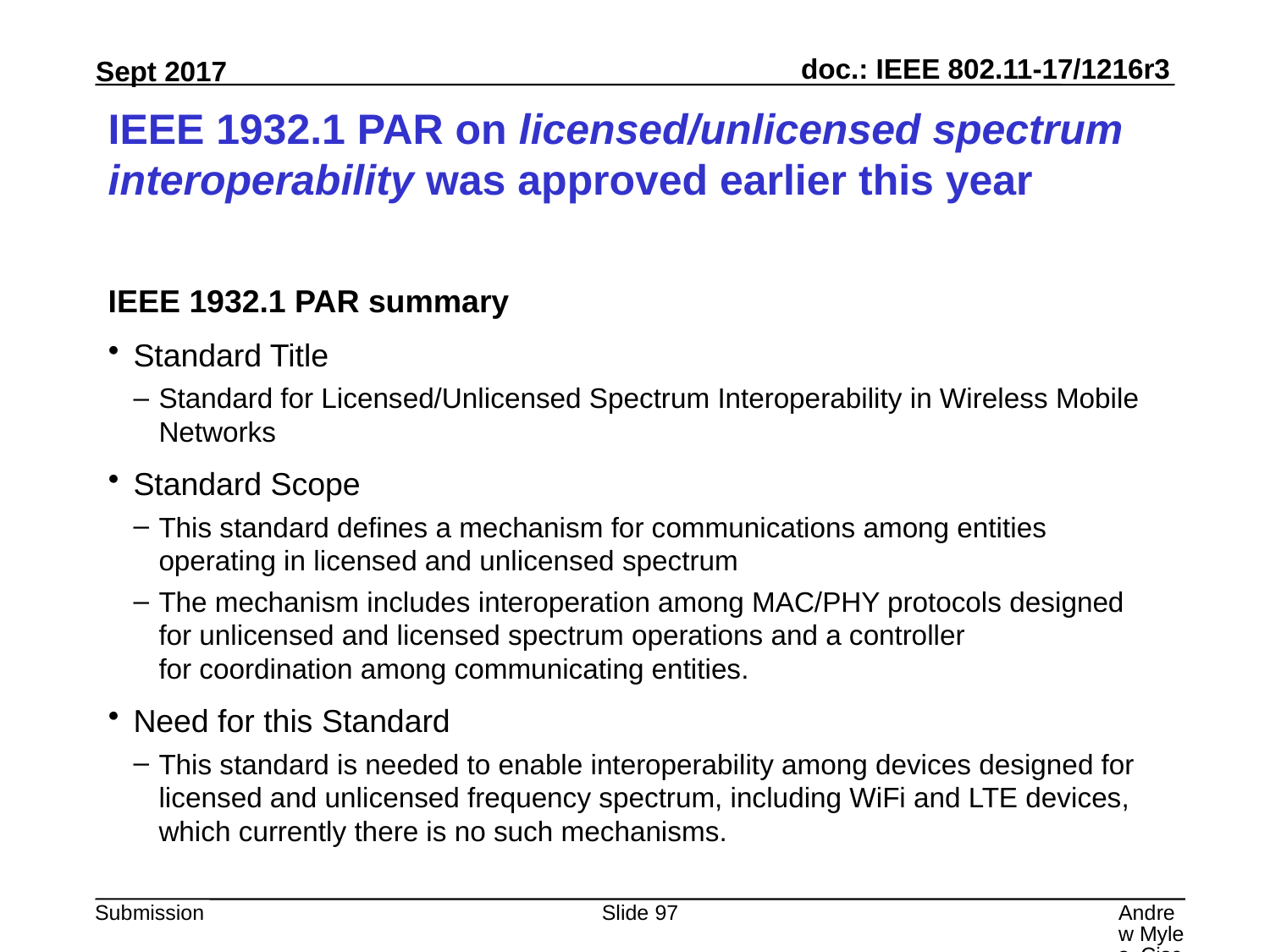

# IEEE 1932.1 PAR on licensed/unlicensed spectrum interoperability was approved earlier this year
IEEE 1932.1 PAR summary
Standard Title
Standard for Licensed/Unlicensed Spectrum Interoperability in Wireless Mobile Networks
Standard Scope
This standard defines a mechanism for communications among entities operating in licensed and unlicensed spectrum
The mechanism includes interoperation among MAC/PHY protocols designed for unlicensed and licensed spectrum operations and a controller for coordination among communicating entities.
Need for this Standard
This standard is needed to enable interoperability among devices designed for licensed and unlicensed frequency spectrum, including WiFi and LTE devices, which currently there is no such mechanisms.

Slide 97
Andrew Myles, Cisco